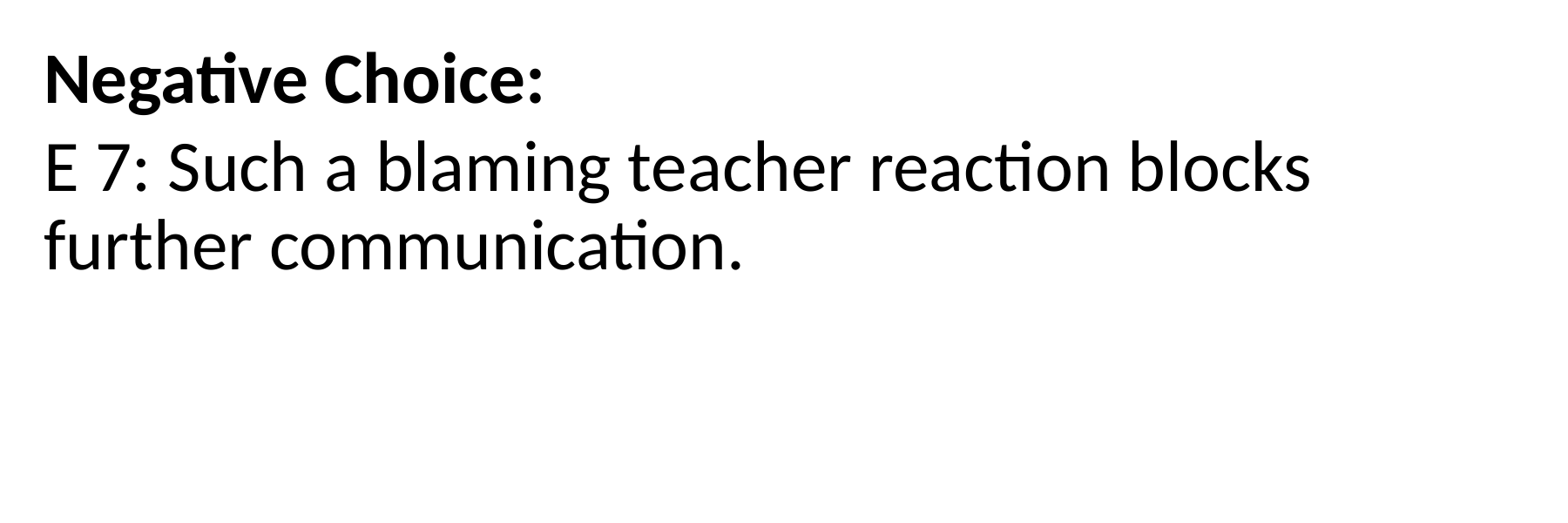

Negative Choice:
E 7: Such a blaming teacher reaction blocks further communication.